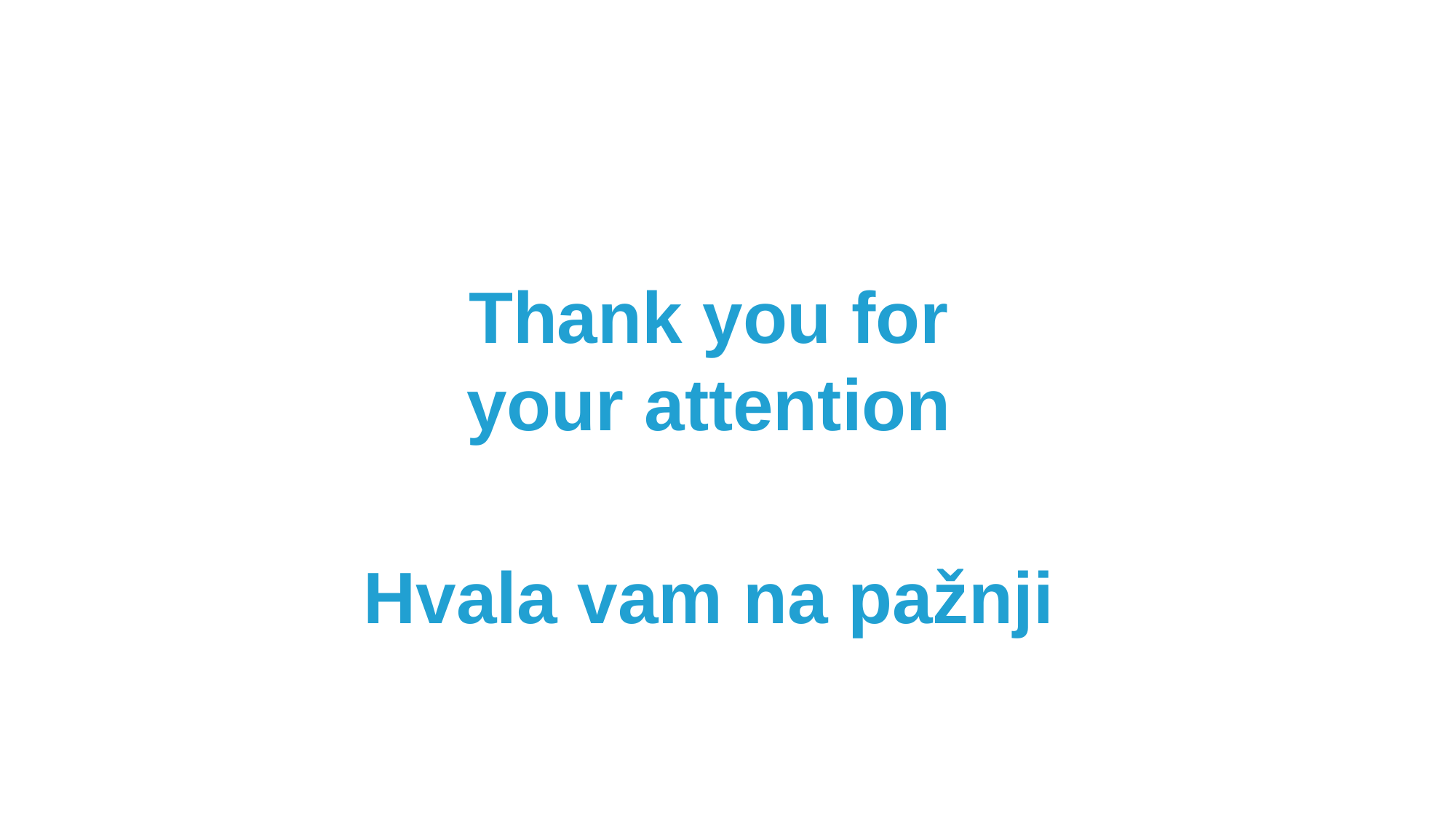

Thank you for
your attention

Hvala vam na pažnji